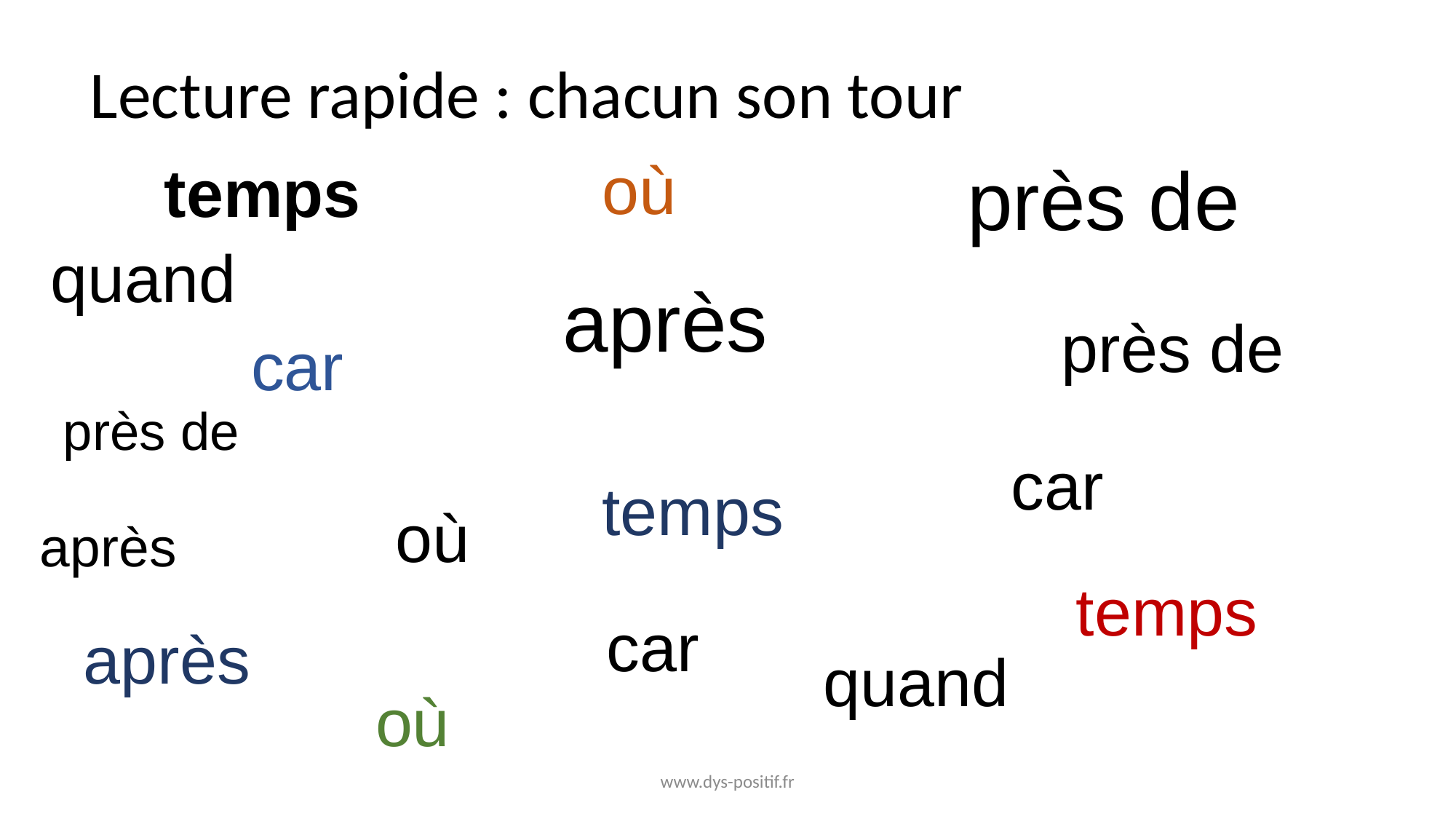

# Lecture rapide : chacun son tour
où
temps
près de
quand
après
près de
car
près de
car
temps
où
après
temps
car
après
quand
où
www.dys-positif.fr